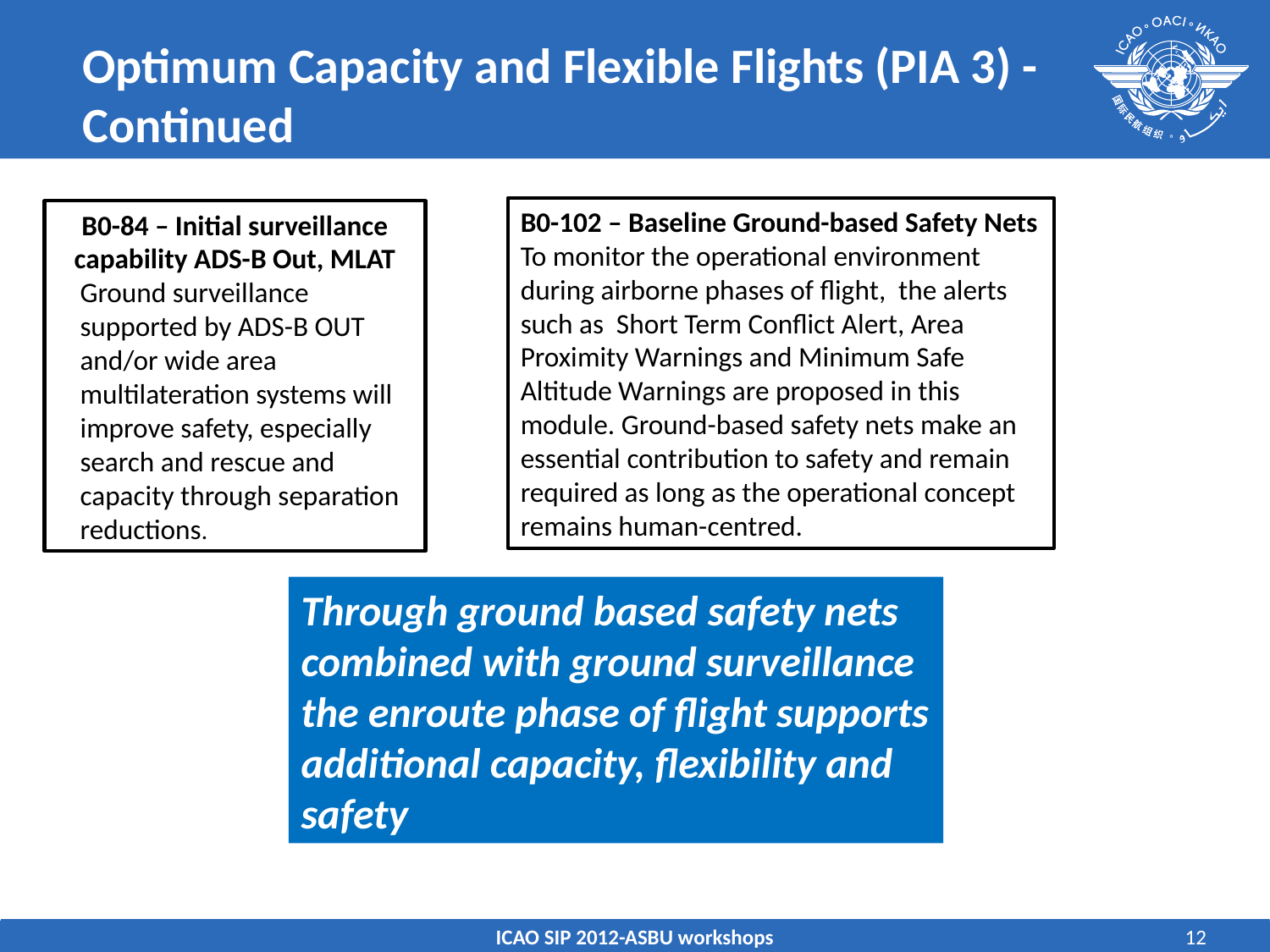

# Optimum Capacity and Flexible Flights (PIA 3) -Continued
B0-102 – Baseline Ground-based Safety Nets
To monitor the operational environment during airborne phases of flight,  the alerts such as  Short Term Conflict Alert, Area Proximity Warnings and Minimum Safe Altitude Warnings are proposed in this module. Ground-based safety nets make an essential contribution to safety and remain required as long as the operational concept remains human-centred.
B0-84 – Initial surveillance capability ADS-B Out, MLAT
	Ground surveillance supported by ADS-B OUT and/or wide area multilateration systems will improve safety, especially search and rescue and capacity through separation reductions.
Through ground based safety nets combined with ground surveillance  the enroute phase of flight supports additional capacity, flexibility and safety
ICAO SIP 2012-ASBU workshops
12